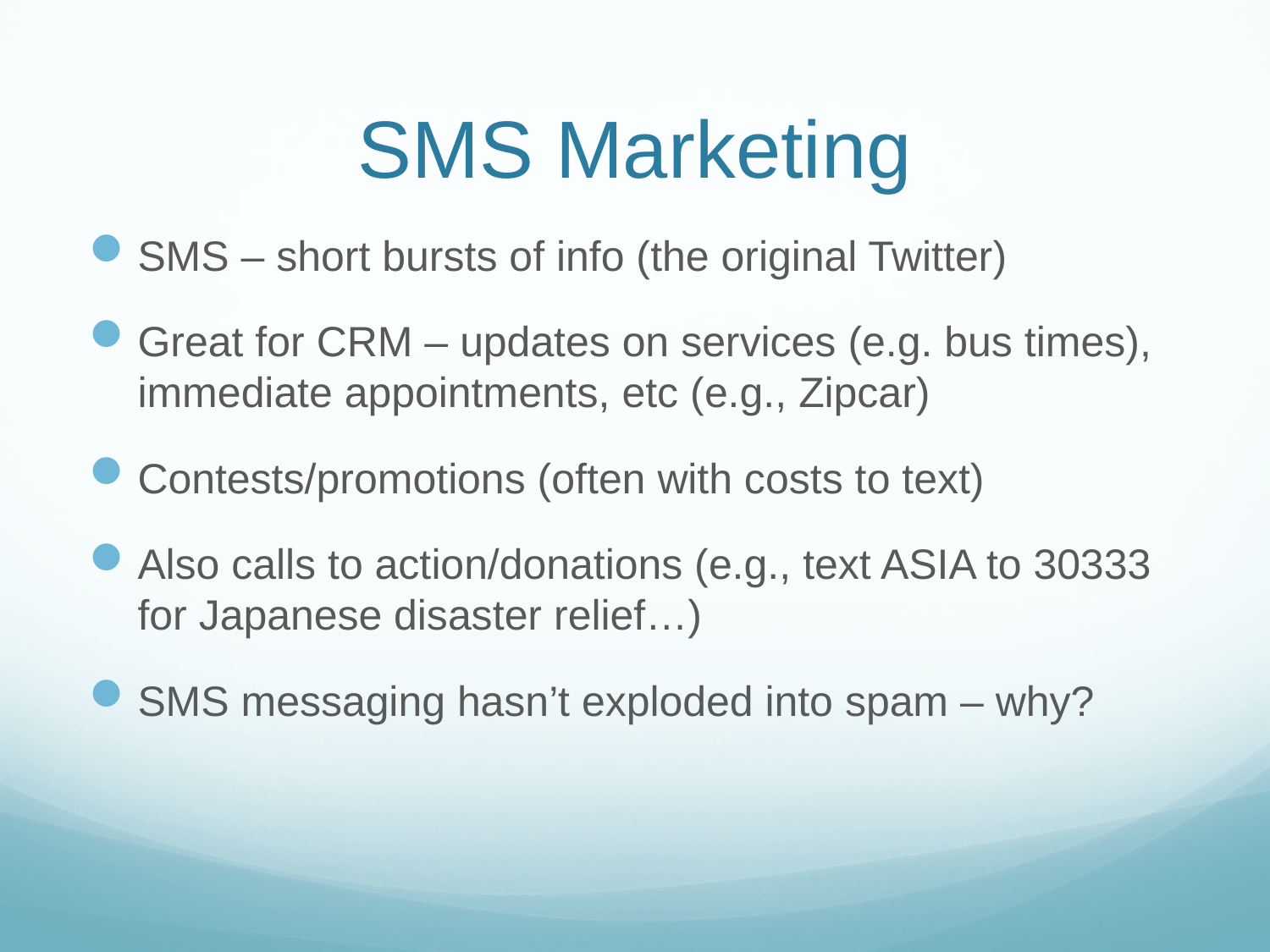

# SMS Marketing
SMS – short bursts of info (the original Twitter)
Great for CRM – updates on services (e.g. bus times), immediate appointments, etc (e.g., Zipcar)
Contests/promotions (often with costs to text)
Also calls to action/donations (e.g., text ASIA to 30333 for Japanese disaster relief…)
SMS messaging hasn’t exploded into spam – why?